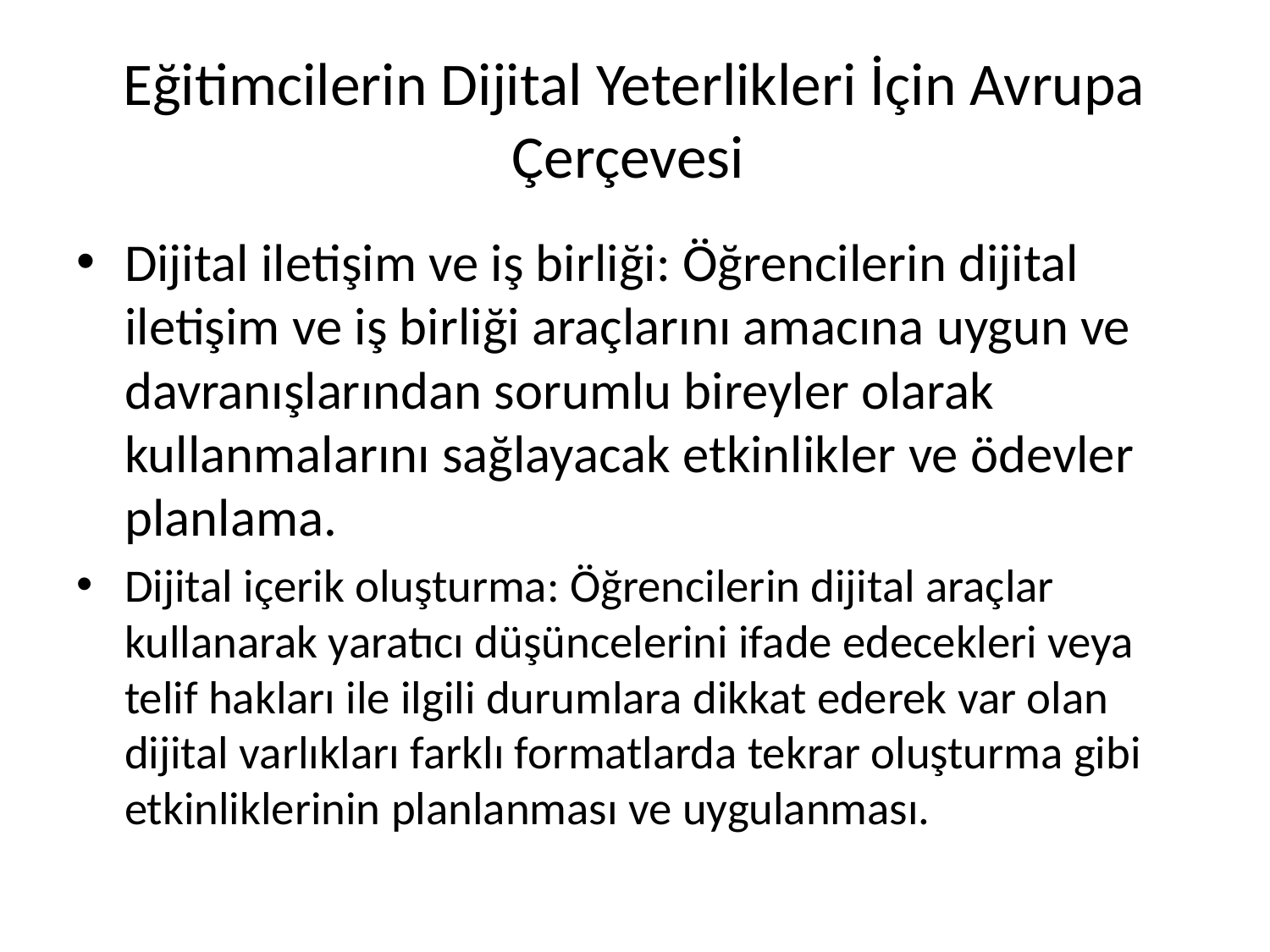

# Eğitimcilerin Dijital Yeterlikleri İçin Avrupa Çerçevesi
Dijital iletişim ve iş birliği: Öğrencilerin dijital iletişim ve iş birliği araçlarını amacına uygun ve davranışlarından sorumlu bireyler olarak kullanmalarını sağlayacak etkinlikler ve ödevler planlama.
Dijital içerik oluşturma: Öğrencilerin dijital araçlar kullanarak yaratıcı düşüncelerini ifade edecekleri veya telif hakları ile ilgili durumlara dikkat ederek var olan dijital varlıkları farklı formatlarda tekrar oluşturma gibi etkinliklerinin planlanması ve uygulanması.